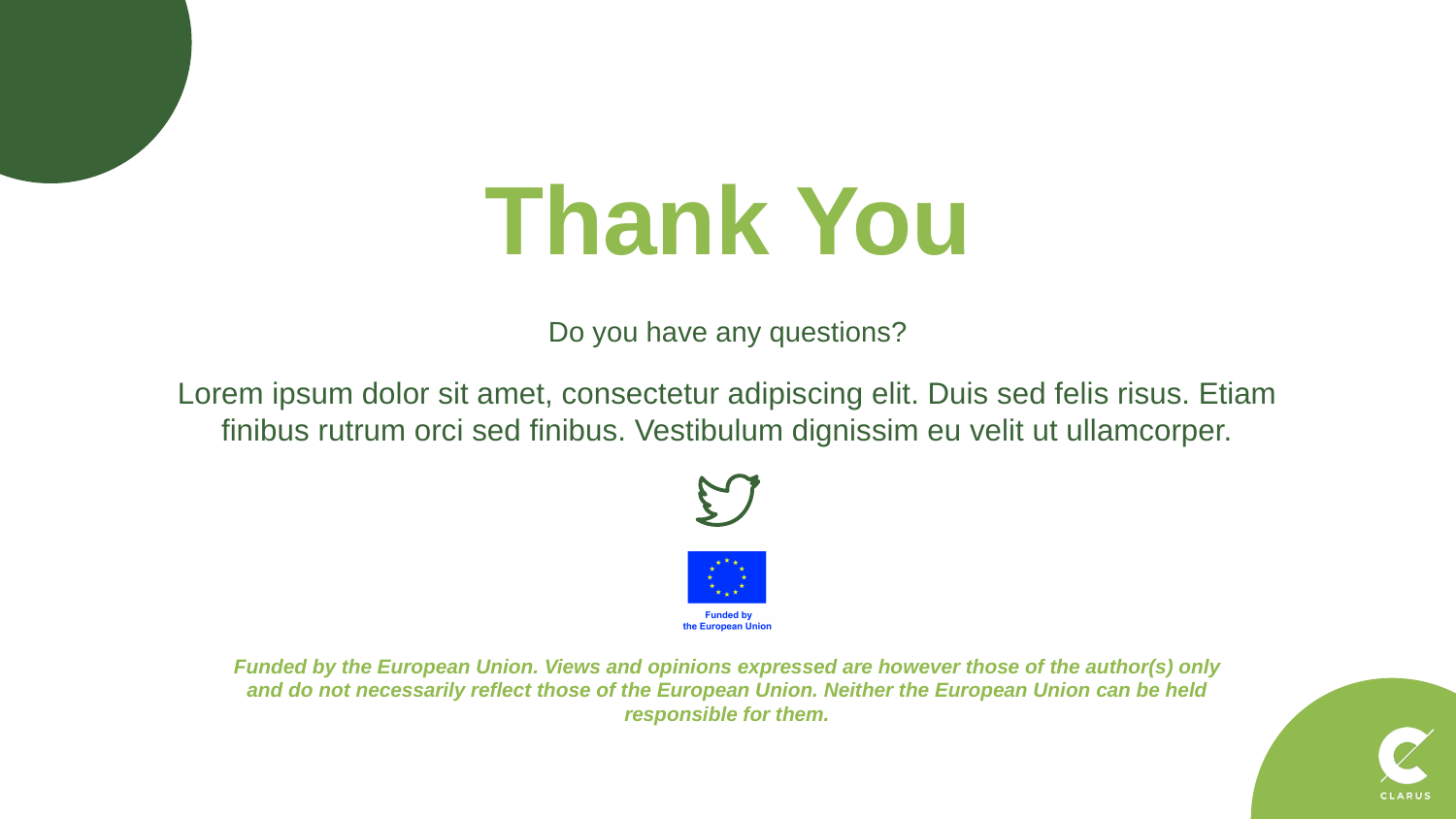

# Thank You
Do you have any questions?
Lorem ipsum dolor sit amet, consectetur adipiscing elit. Duis sed felis risus. Etiam finibus rutrum orci sed finibus. Vestibulum dignissim eu velit ut ullamcorper.